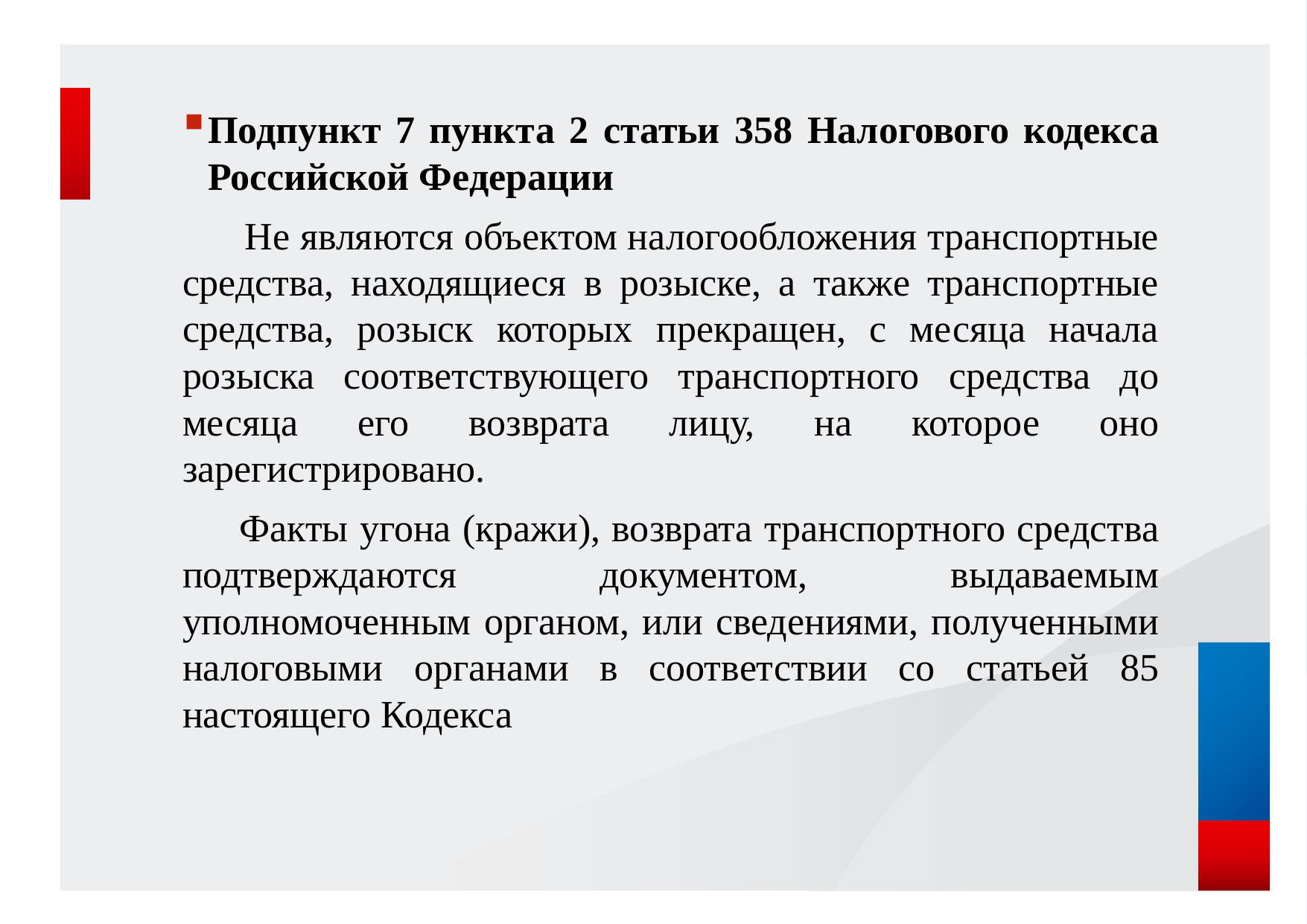

Подпункт 7 пункта 2 статьи 358 Налогового кодекса Российской Федерации
      Не являются объектом налогообложения транспортные средства, находящиеся в розыске, а также транспортные средства, розыск которых прекращен, с месяца начала розыска соответствующего транспортного средства до месяца его возврата лицу, на которое оно зарегистрировано.
     Факты угона (кражи), возврата транспортного средства подтверждаются документом, выдаваемым уполномоченным органом, или сведениями, полученными налоговыми органами в соответствии со статьей 85 настоящего Кодекса

3